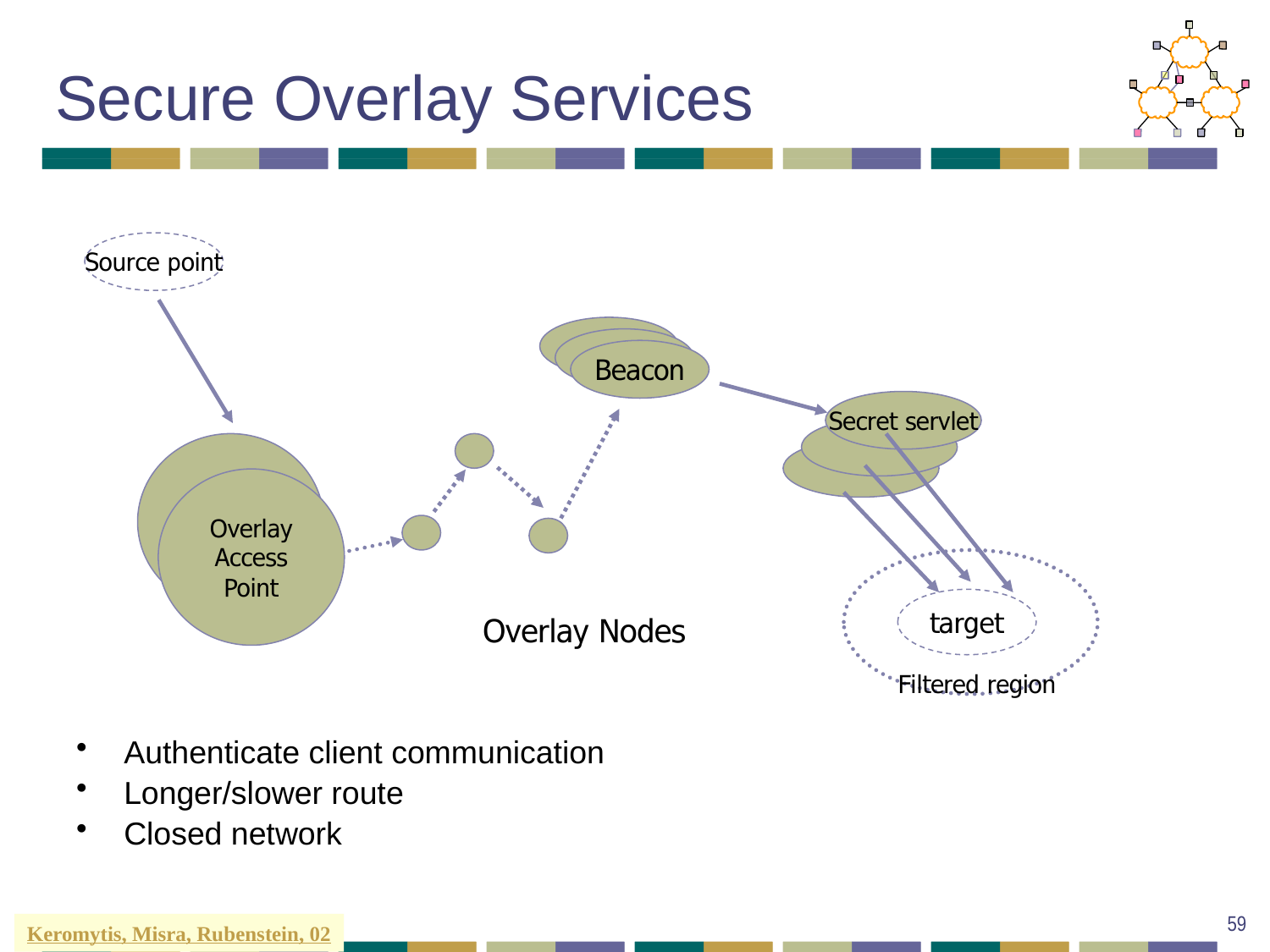

# Secure Overlay Services
Source point

Beacon

Secret servlet

Overlay Access Point

target
Filtered region
Overlay Nodes
Authenticate client communication
Longer/slower route
Closed network
59
Keromytis, Misra, Rubenstein, 02